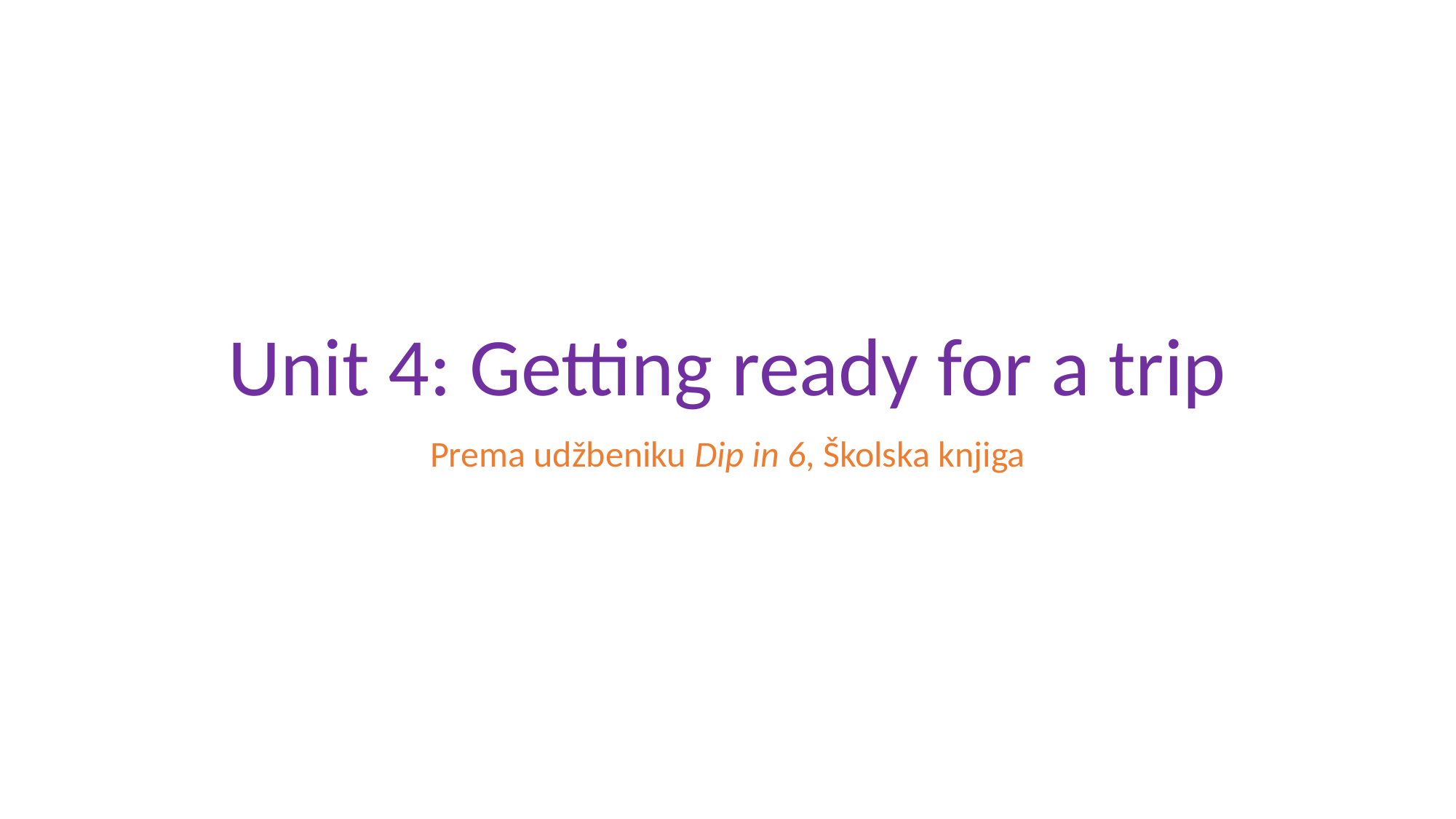

# Unit 4: Getting ready for a trip
Prema udžbeniku Dip in 6, Školska knjiga